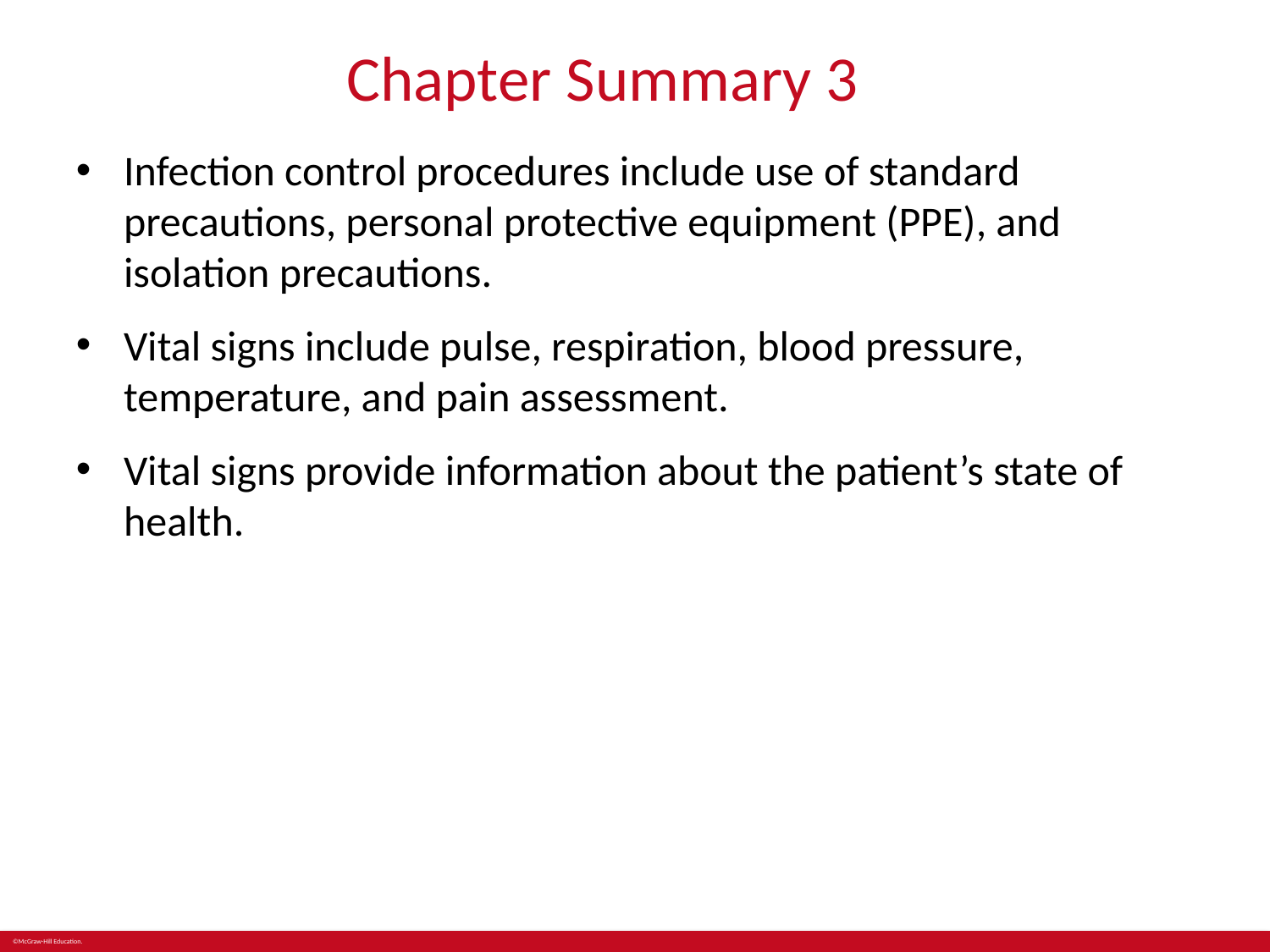

# Chapter Summary 322
Infection control procedures include use of standard precautions, personal protective equipment (PPE), and isolation precautions.
Vital signs include pulse, respiration, blood pressure, temperature, and pain assessment.
Vital signs provide information about the patient’s state of health.